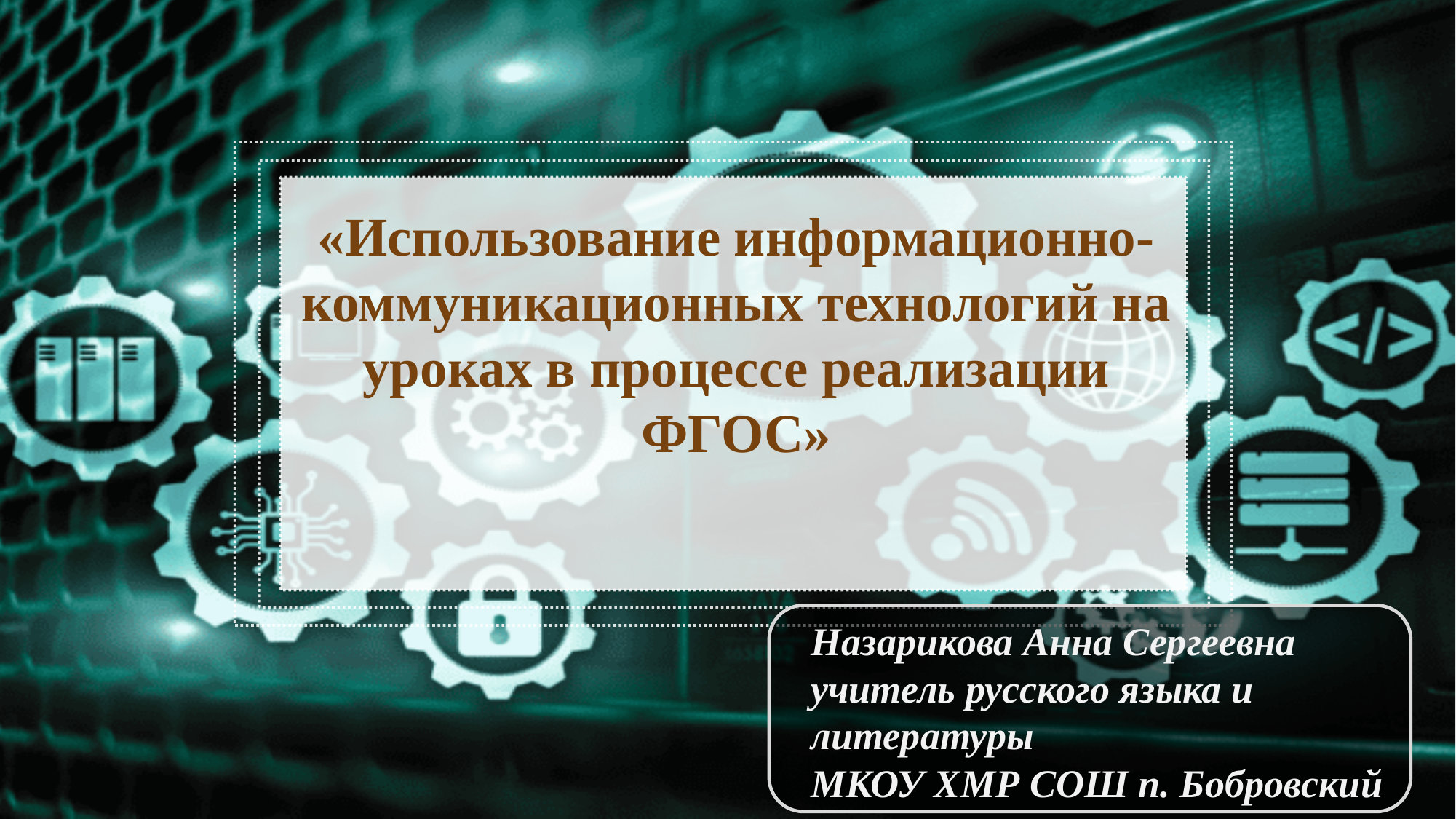

# «Использование информационно-коммуникационных технологий на уроках в процессе реализации ФГОС»

Назарикова Анна Сергеевна
учитель русского языка и литературы
МКОУ ХМР СОШ п. Бобровский